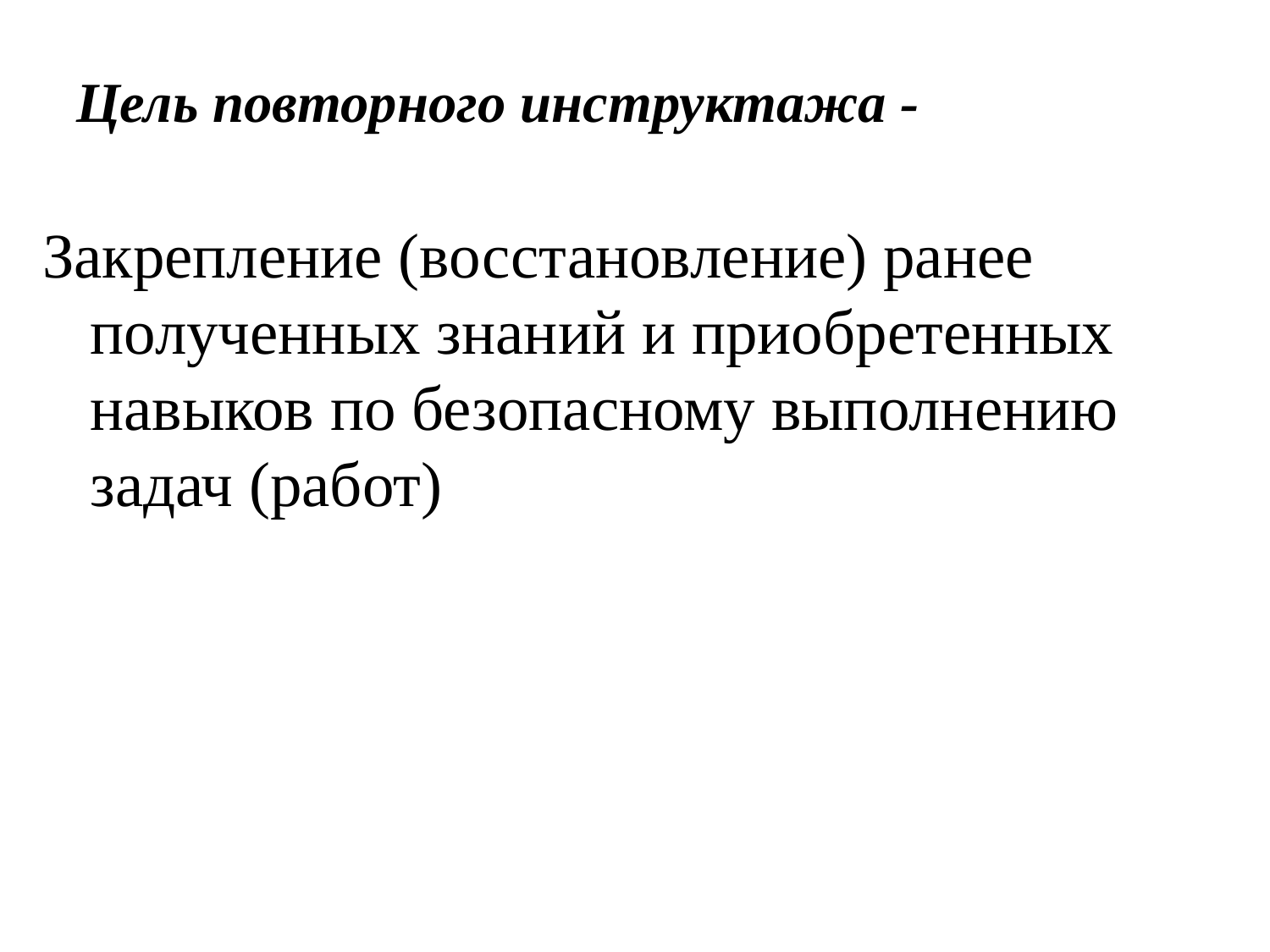

Цель повторного инструктажа -
Закрепление (восстановление) ранее полученных знаний и приобретенных навыков по безопасному выполнению задач (работ)